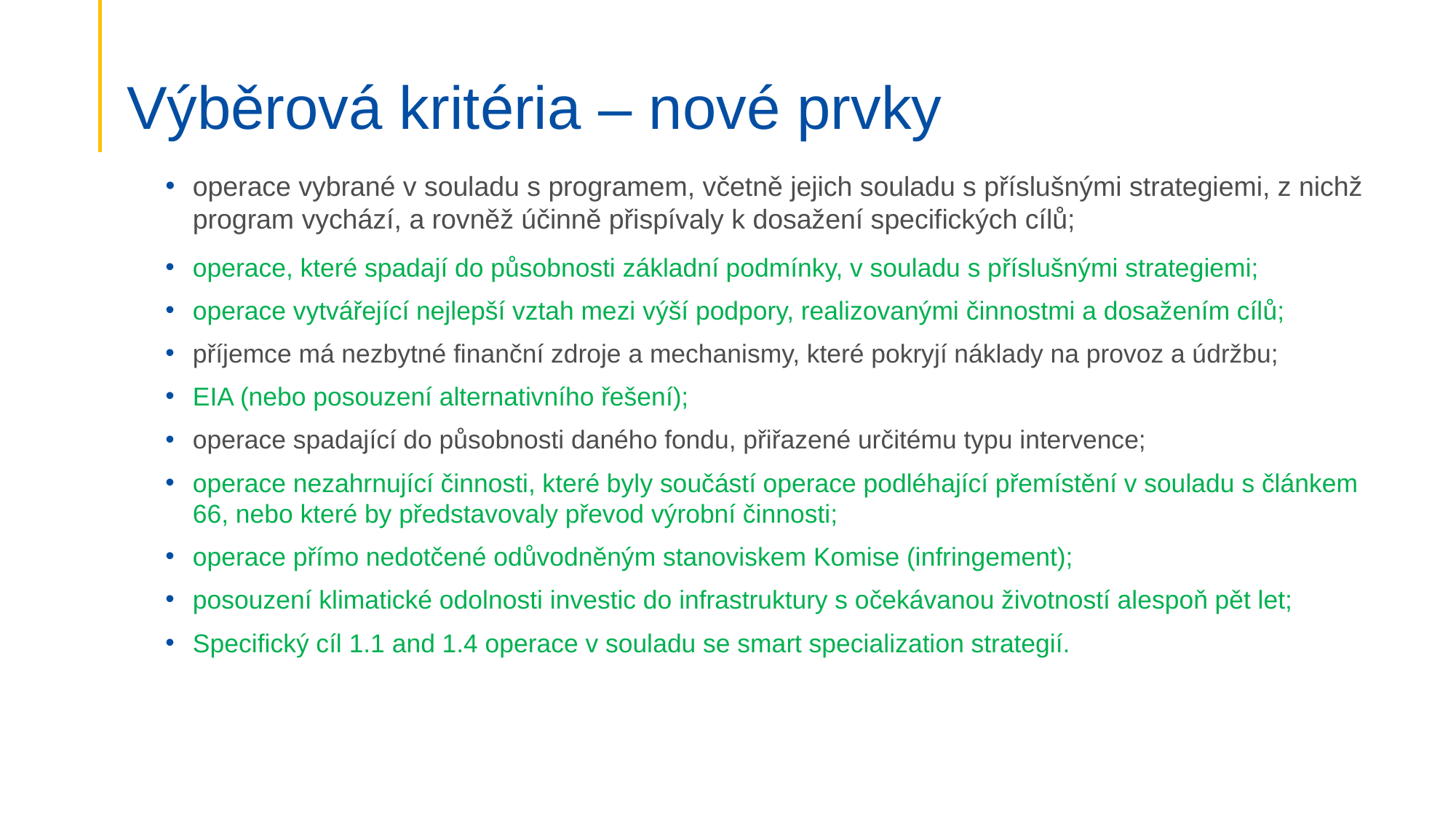

# Výběrová kritéria – nové prvky
operace vybrané v souladu s programem, včetně jejich souladu s příslušnými strategiemi, z nichž program vychází, a rovněž účinně přispívaly k dosažení specifických cílů;
operace, které spadají do působnosti základní podmínky, v souladu s příslušnými strategiemi;
operace vytvářející nejlepší vztah mezi výší podpory, realizovanými činnostmi a dosažením cílů;
příjemce má nezbytné finanční zdroje a mechanismy, které pokryjí náklady na provoz a údržbu;
EIA (nebo posouzení alternativního řešení);
operace spadající do působnosti daného fondu, přiřazené určitému typu intervence;
operace nezahrnující činnosti, které byly součástí operace podléhající přemístění v souladu s článkem 66, nebo které by představovaly převod výrobní činnosti;
operace přímo nedotčené odůvodněným stanoviskem Komise (infringement);
posouzení klimatické odolnosti investic do infrastruktury s očekávanou životností alespoň pět let;
Specifický cíl 1.1 and 1.4 operace v souladu se smart specialization strategií.